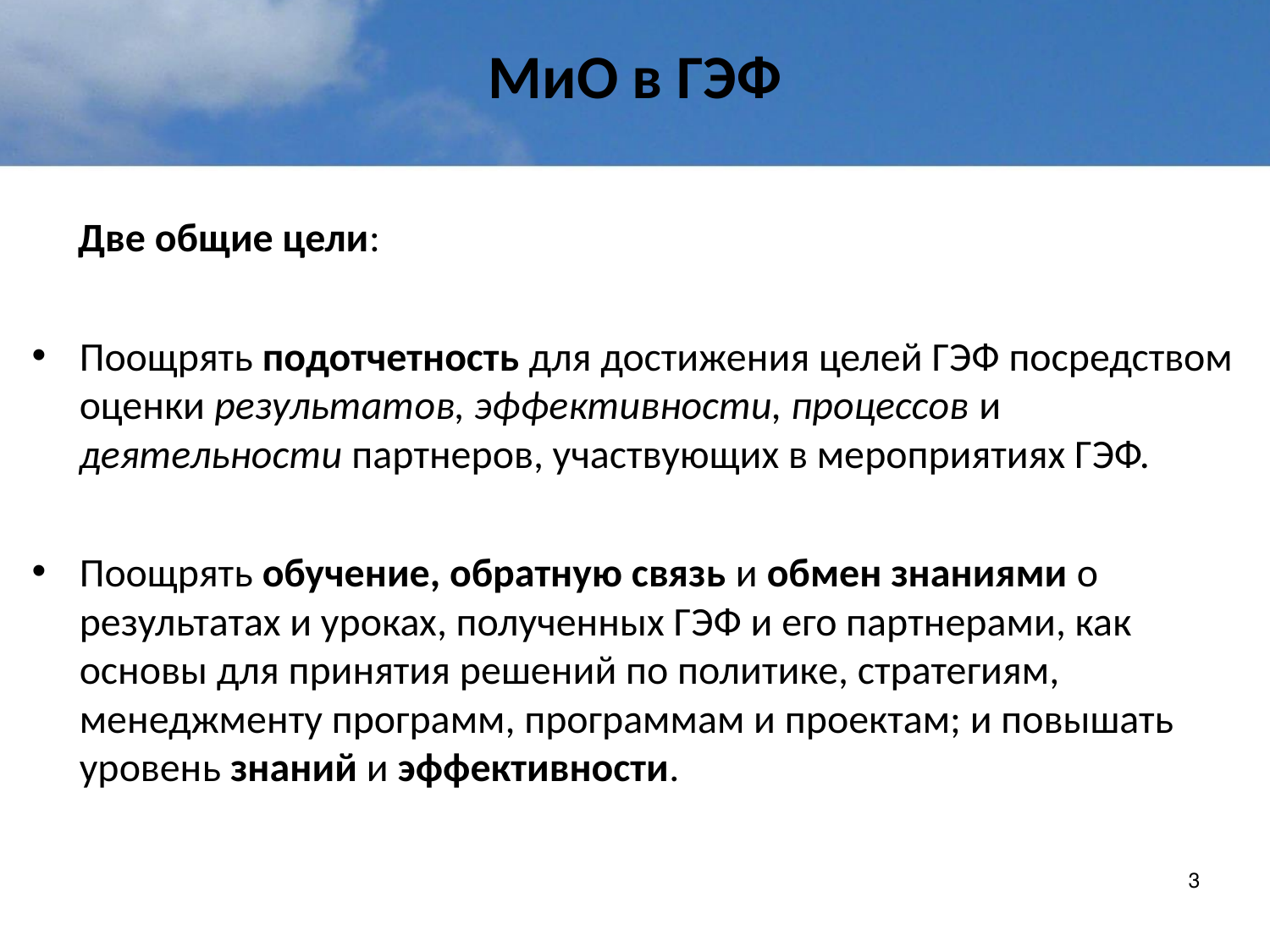

# МиО в ГЭФ
	Две общие цели:

Поощрять подотчетность для достижения целей ГЭФ посредством оценки результатов, эффективности, процессов и деятельности партнеров, участвующих в мероприятиях ГЭФ.

Поощрять обучение, обратную связь и обмен знаниями о результатах и уроках, полученных ГЭФ и его партнерами, как основы для принятия решений по политике, стратегиям, менеджменту программ, программам и проектам; и повышать уровень знаний и эффективности.
3